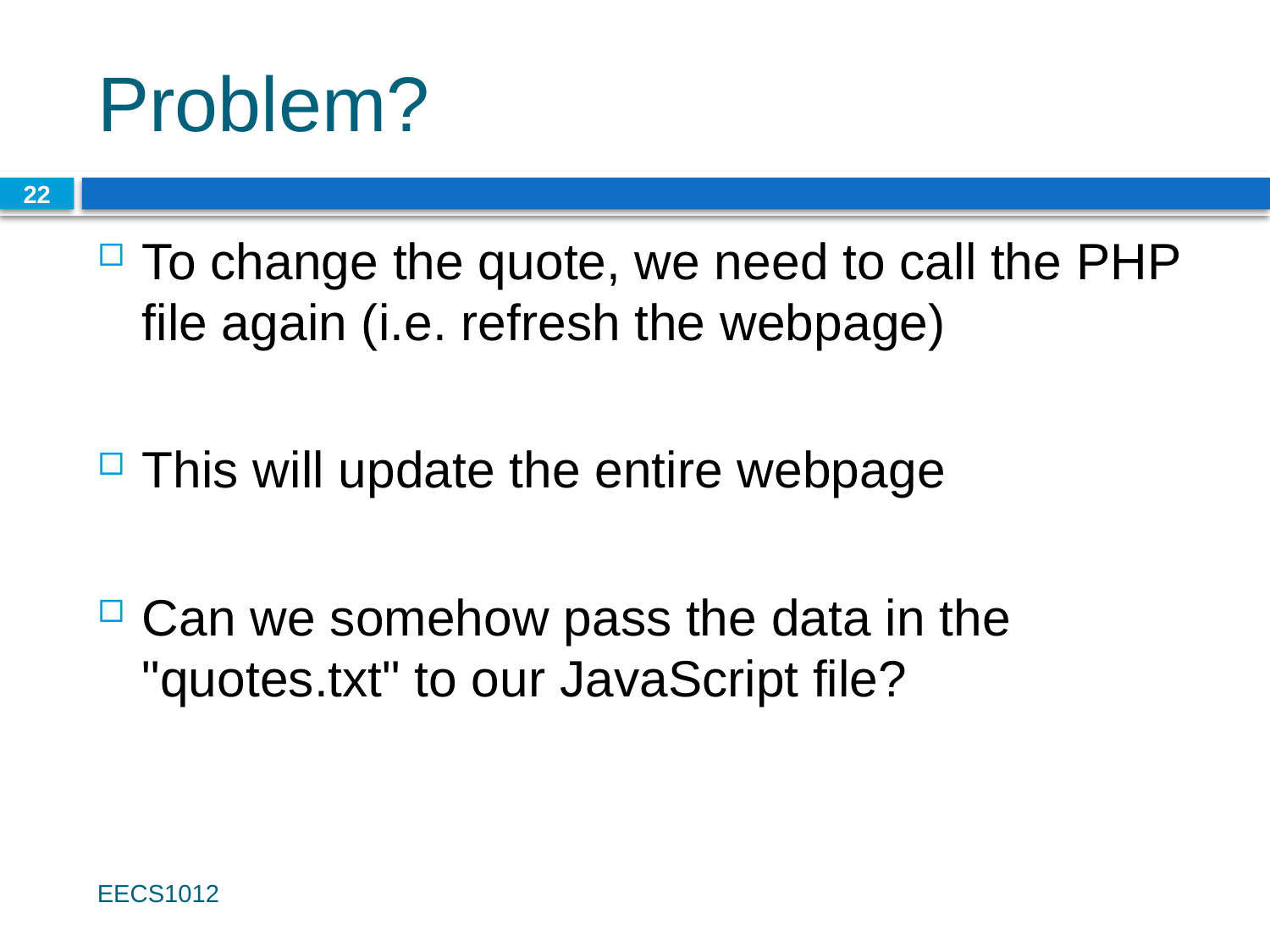

# Problem?
22
To change the quote, we need to call the PHP file again (i.e. refresh the webpage)

This will update the entire webpage

Can we somehow pass the data in the "quotes.txt" to our JavaScript file?
EECS1012